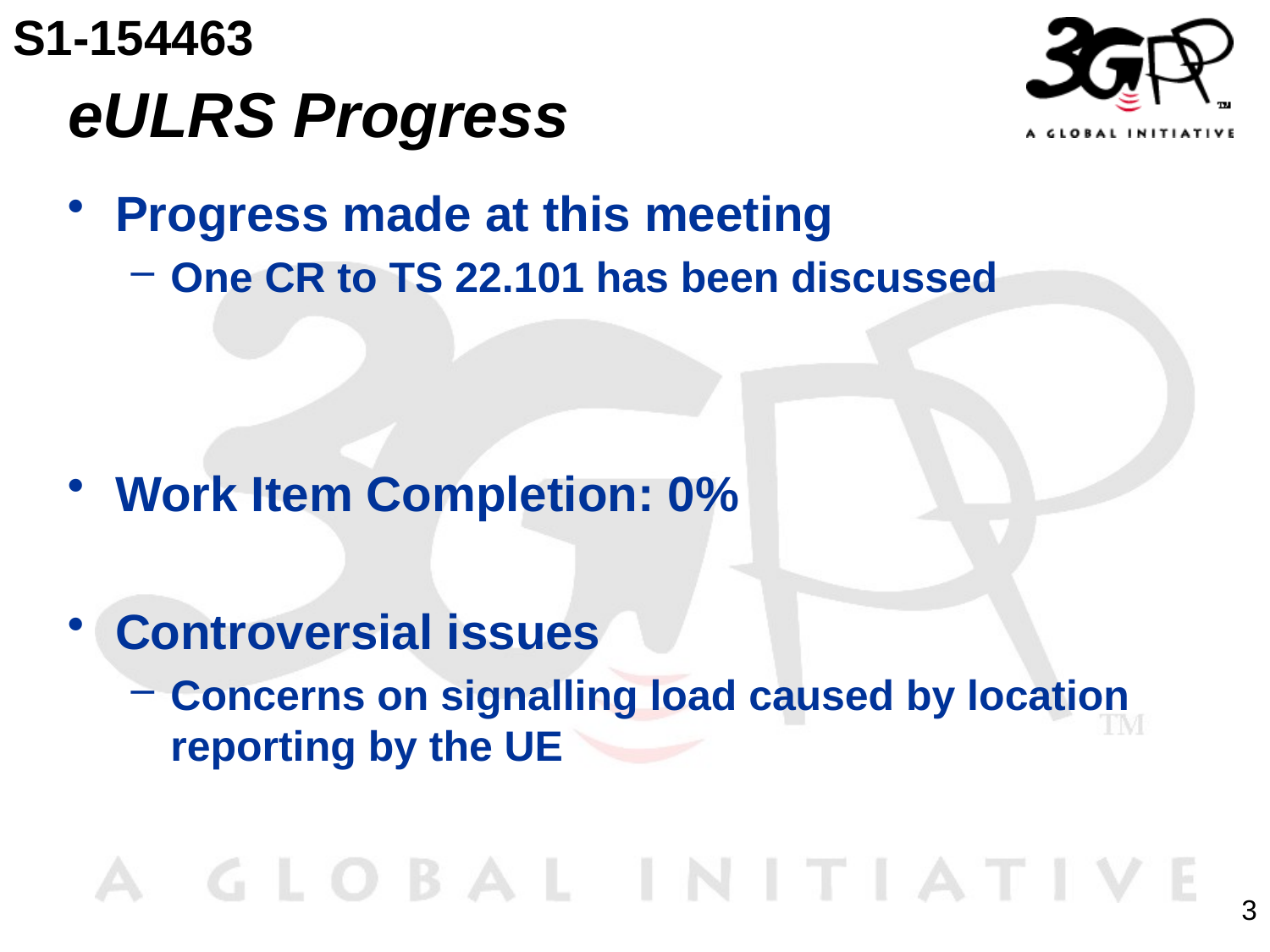

S1-154463
# eULRS Progress
Progress made at this meeting
One CR to TS 22.101 has been discussed

Work Item Completion: 0%

Controversial issues
Concerns on signalling load caused by location reporting by the UE
3